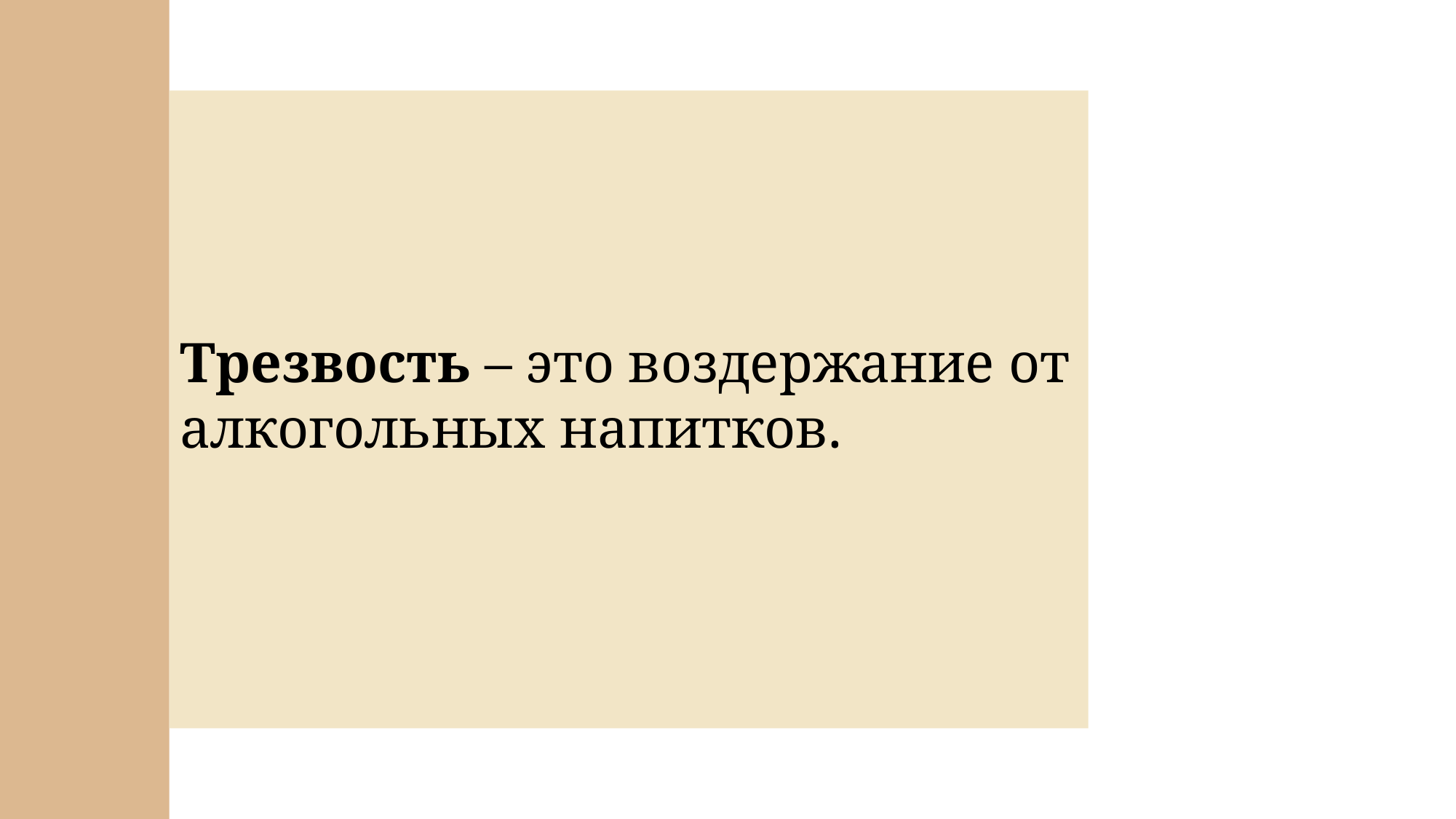

Трезвость – это воздержание от алкогольных напитков.